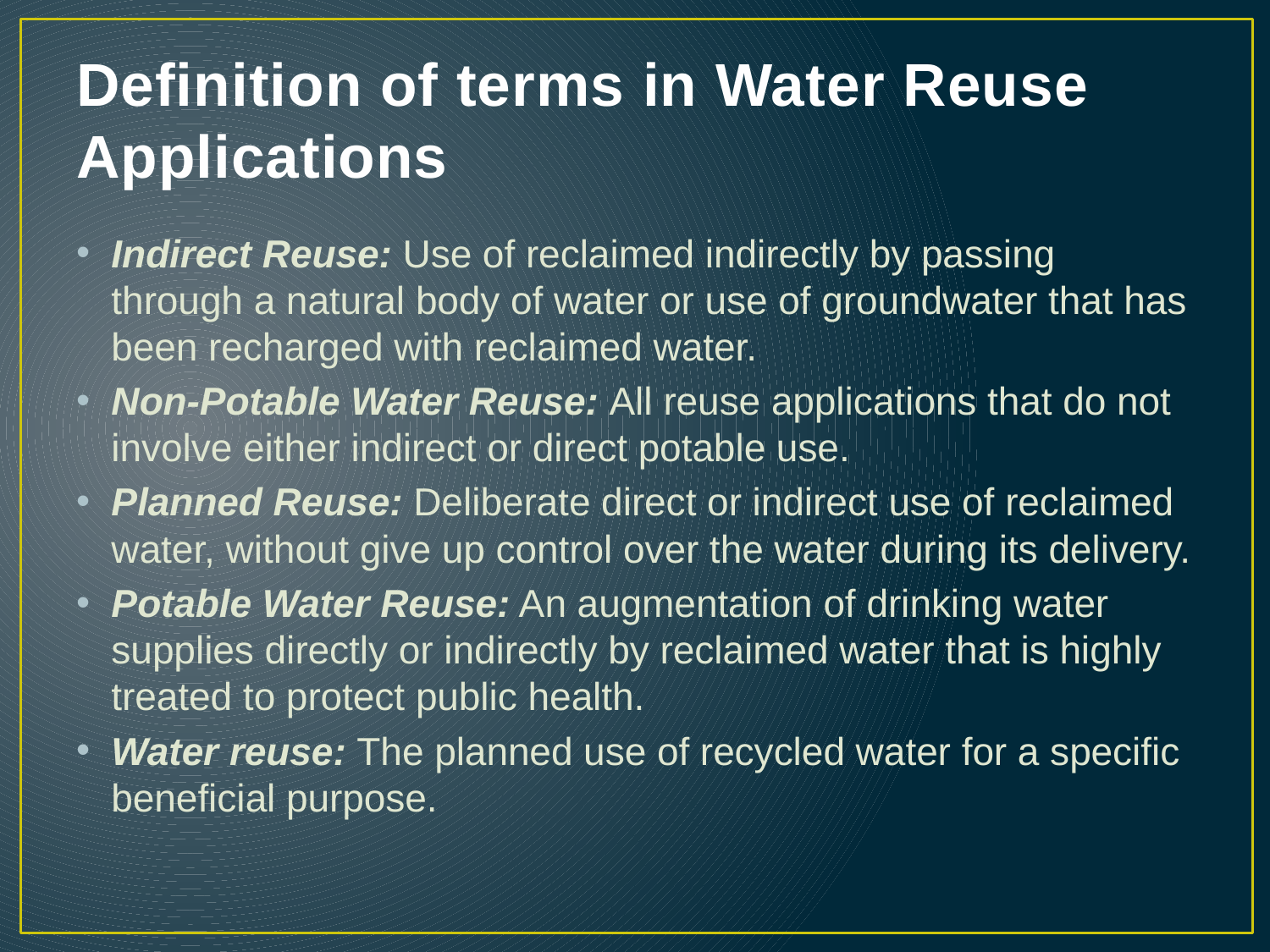

# Definition of terms in Water Reuse Applications
Indirect Reuse: Use of reclaimed indirectly by passing through a natural body of water or use of groundwater that has been recharged with reclaimed water.
Non-Potable Water Reuse: All reuse applications that do not involve either indirect or direct potable use.
Planned Reuse: Deliberate direct or indirect use of reclaimed water, without give up control over the water during its delivery.
Potable Water Reuse: An augmentation of drinking water supplies directly or indirectly by reclaimed water that is highly treated to protect public health.
Water reuse: The planned use of recycled water for a specific beneficial purpose.